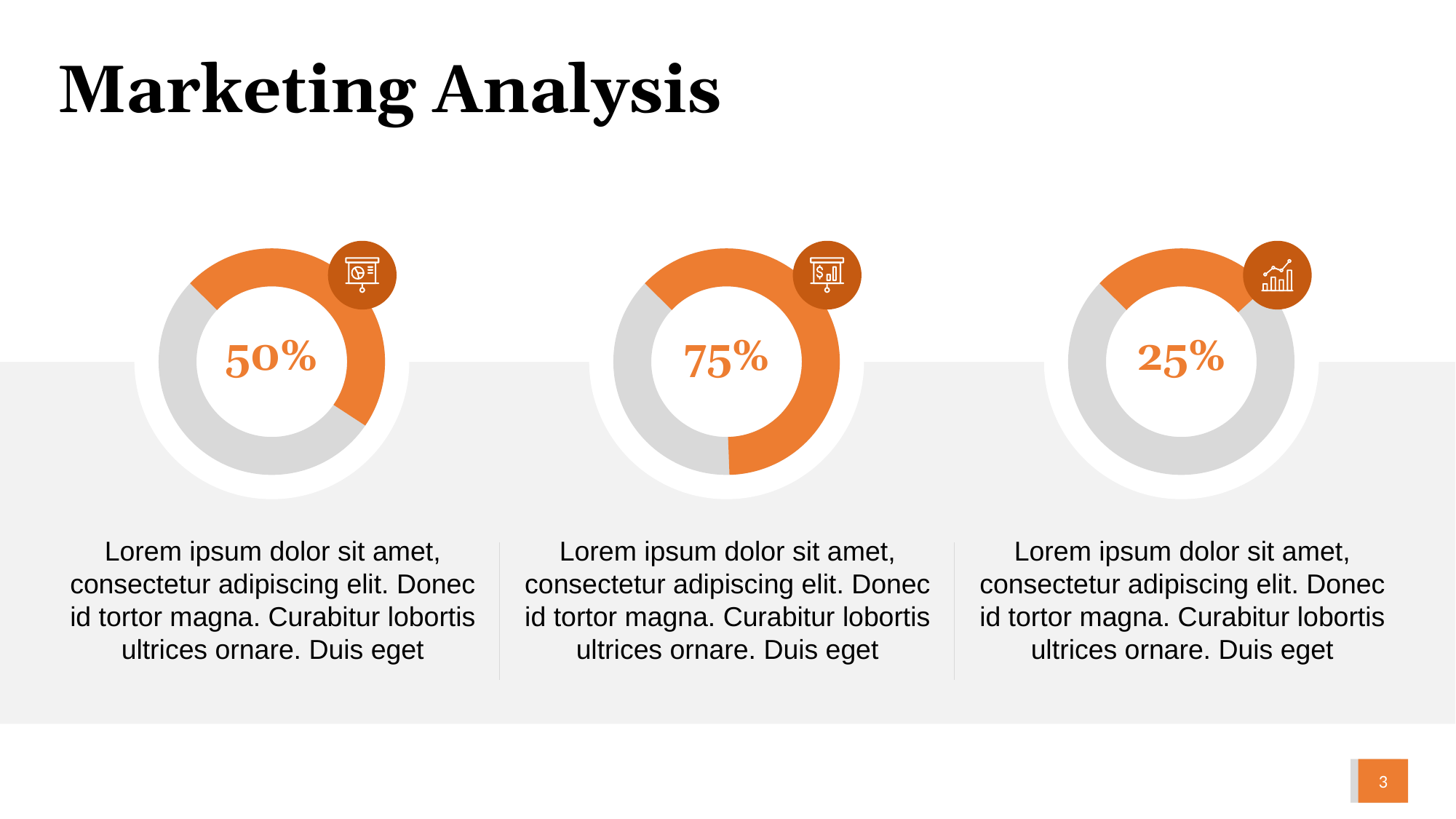

# Marketing Analysis

50%
75%
25%

Lorem ipsum dolor sit amet, consectetur adipiscing elit. Donec id tortor magna. Curabitur lobortis ultrices ornare. Duis eget
Lorem ipsum dolor sit amet, consectetur adipiscing elit. Donec id tortor magna. Curabitur lobortis ultrices ornare. Duis eget
Lorem ipsum dolor sit amet, consectetur adipiscing elit. Donec id tortor magna. Curabitur lobortis ultrices ornare. Duis eget
3